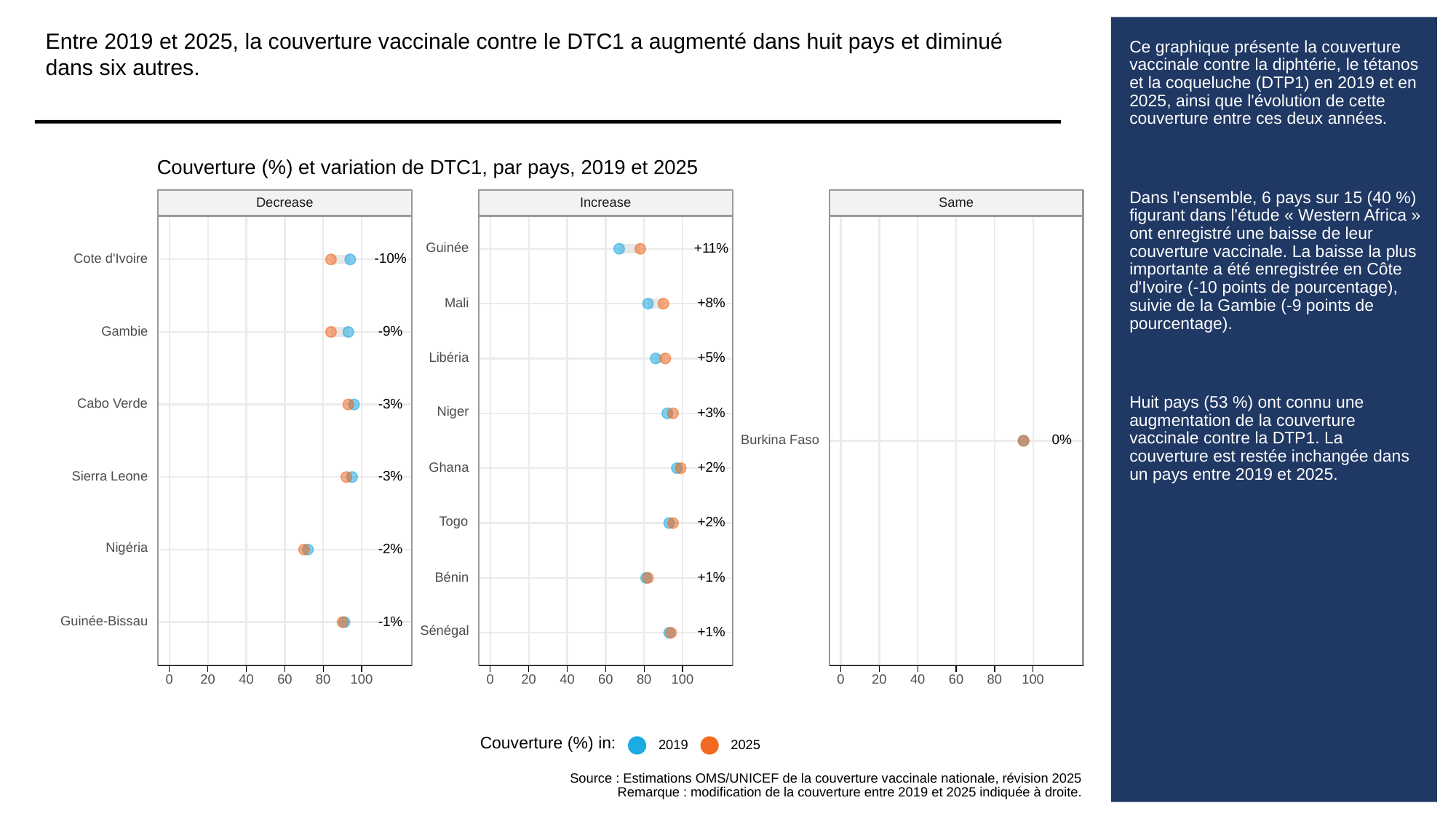

Entre 2019 et 2025, la couverture vaccinale contre le DTC1 a augmenté dans huit pays et diminué dans six autres.
# Ce graphique présente la couverture vaccinale contre la diphtérie, le tétanos et la coqueluche (DTP1) en 2019 et en 2025, ainsi que l'évolution de cette couverture entre ces deux années.

Dans l'ensemble, 6 pays sur 15 (40 %) figurant dans l'étude « Western Africa » ont enregistré une baisse de leur couverture vaccinale. La baisse la plus importante a été enregistrée en Côte d'Ivoire (-10 points de pourcentage), suivie de la Gambie (-9 points de pourcentage).

Huit pays (53 %) ont connu une augmentation de la couverture vaccinale contre la DTP1. La couverture est restée inchangée dans un pays entre 2019 et 2025.

Couverture (%) et variation de DTC1, par pays, 2019 et 2025

Same
Decrease
Increase

+11%

Guinée

-10%

Cote d'Ivoire

+8%

Mali

-9%

Gambie

+5%

Libéria

-3%

Cabo Verde

Niger
+3%

0%

Burkina Faso

+2%

Ghana

-3%

Sierra Leone

Togo
+2%

Nigéria
-2%

+1%

Bénin

-1%

Guinée-Bissau

Sénégal
+1%

0
20
40
60
80
100
0
20
40
60
80
100
0
20
40
60
80
100
Couverture (%) in:

2019
2025
Source : Estimations OMS/UNICEF de la couverture vaccinale nationale, révision 2025
Remarque : modification de la couverture entre 2019 et 2025 indiquée à droite.